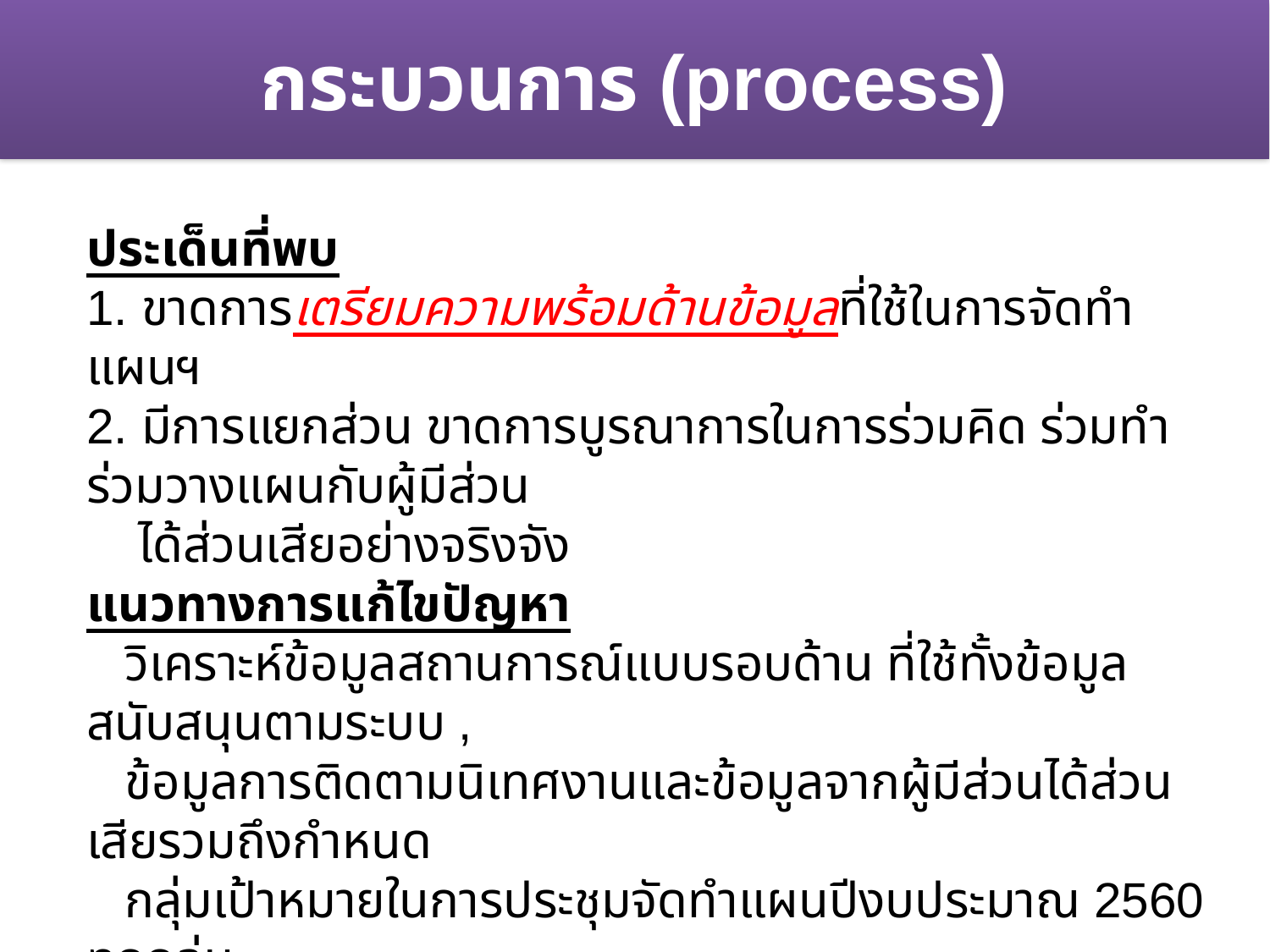

# กระบวนการ (process)
ประเด็นที่พบ
1. ขาดการเตรียมความพร้อมด้านข้อมูลที่ใช้ในการจัดทำแผนฯ
2. มีการแยกส่วน ขาดการบูรณาการในการร่วมคิด ร่วมทำ ร่วมวางแผนกับผู้มีส่วน
    ได้ส่วนเสียอย่างจริงจัง
แนวทางการแก้ไขปัญหา
   วิเคราะห์ข้อมูลสถานการณ์แบบรอบด้าน ที่ใช้ทั้งข้อมูลสนับสนุนตามระบบ ,
   ข้อมูลการติดตามนิเทศงานและข้อมูลจากผู้มีส่วนได้ส่วนเสียรวมถึงกำหนด
   กลุ่มเป้าหมายในการประชุมจัดทำแผนปีงบประมาณ 2560 ทุกกลุ่ม
   (ผู้บริหาร,ผู้รับผิดชอบงานแผนระดับจังหวัด/อำเภอและผู้ปฏิบัติงานที่เกี่ยวข้อง)